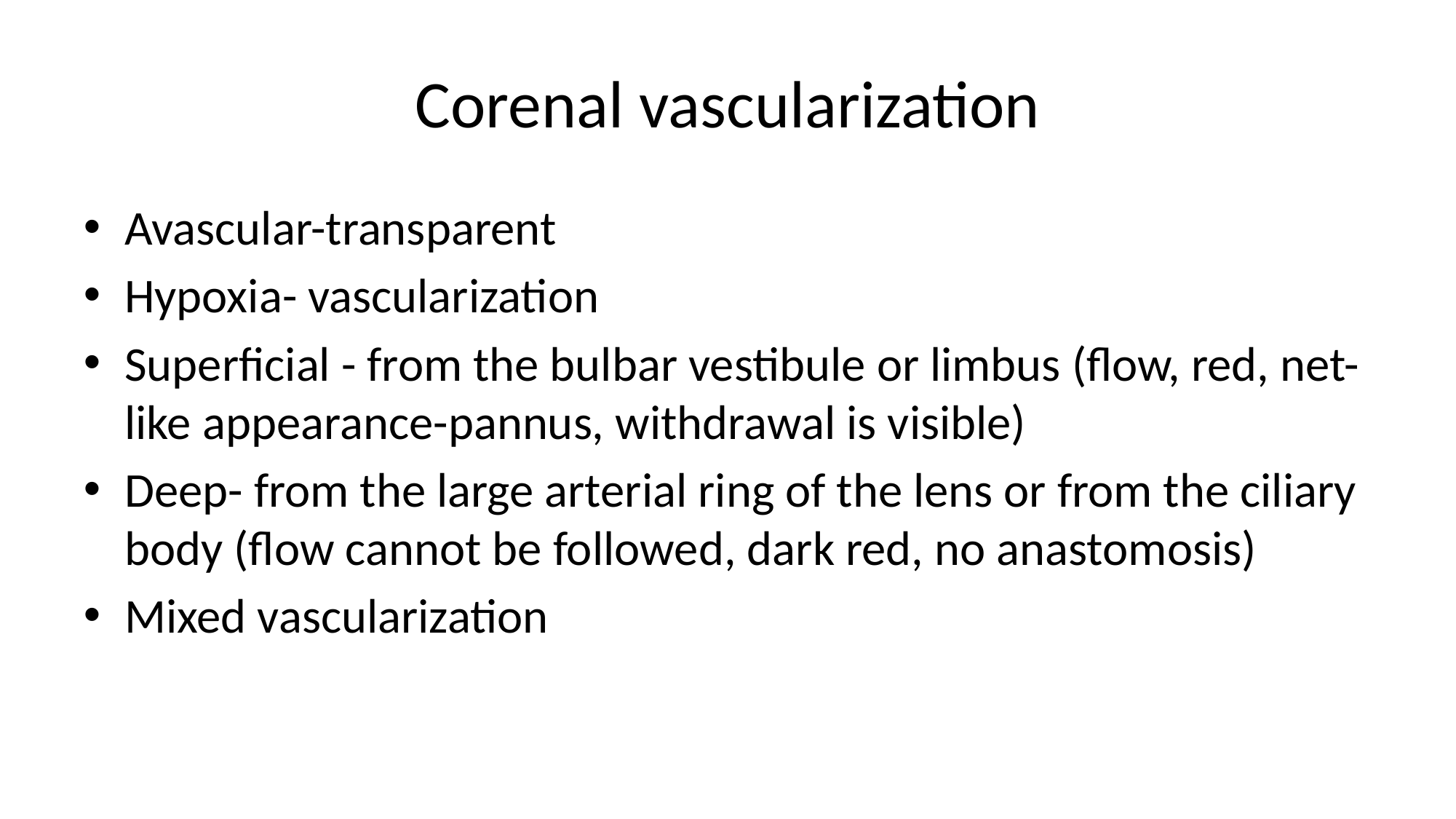

# Corenal vascularization
Avascular-transparent
Hypoxia- vascularization
Superficial - from the bulbar vestibule or limbus (flow, red, net-like appearance-pannus, withdrawal is visible)
Deep- from the large arterial ring of the lens or from the ciliary body (flow cannot be followed, dark red, no anastomosis)
Mixed vascularization